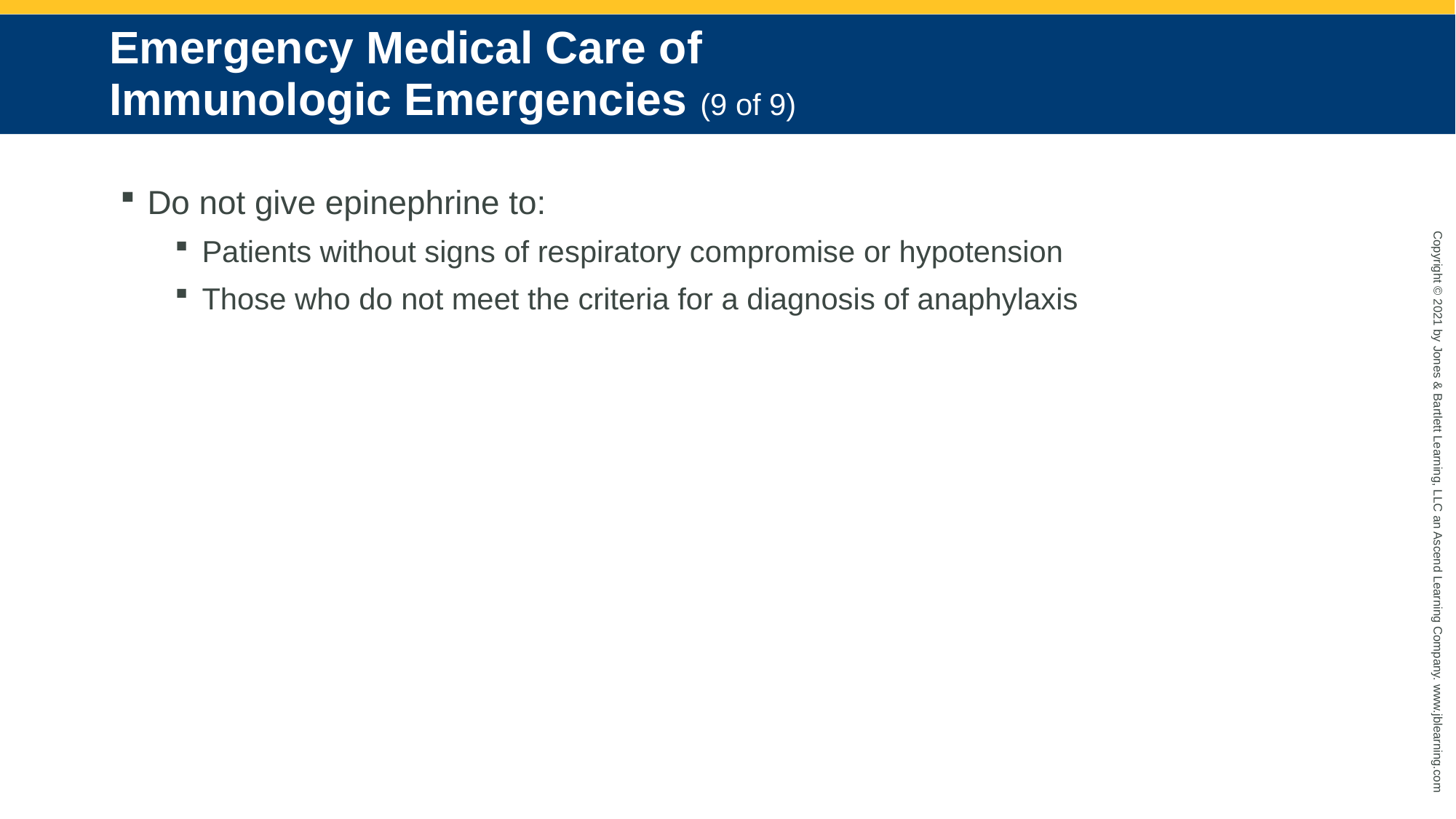

# Emergency Medical Care of Immunologic Emergencies (9 of 9)
Do not give epinephrine to:
Patients without signs of respiratory compromise or hypotension
Those who do not meet the criteria for a diagnosis of anaphylaxis